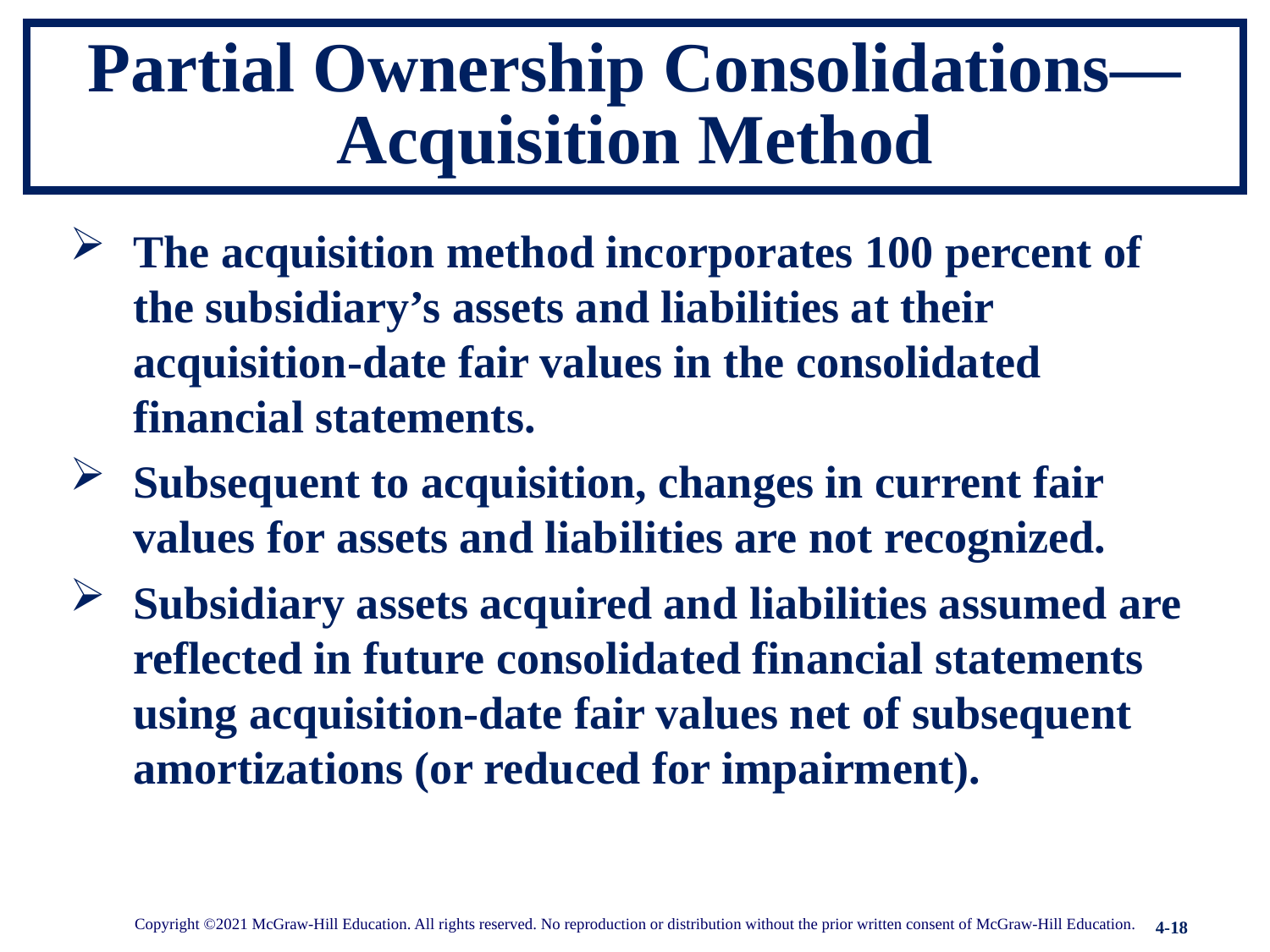

# Partial Ownership Consolidations—Acquisition Method
The acquisition method incorporates 100 percent of the subsidiary’s assets and liabilities at their acquisition-date fair values in the consolidated financial statements.
Subsequent to acquisition, changes in current fair values for assets and liabilities are not recognized.
Subsidiary assets acquired and liabilities assumed are reflected in future consolidated financial statements using acquisition-date fair values net of subsequent amortizations (or reduced for impairment).
Copyright ©2021 McGraw-Hill Education. All rights reserved. No reproduction or distribution without the prior written consent of McGraw-Hill Education.
4-18